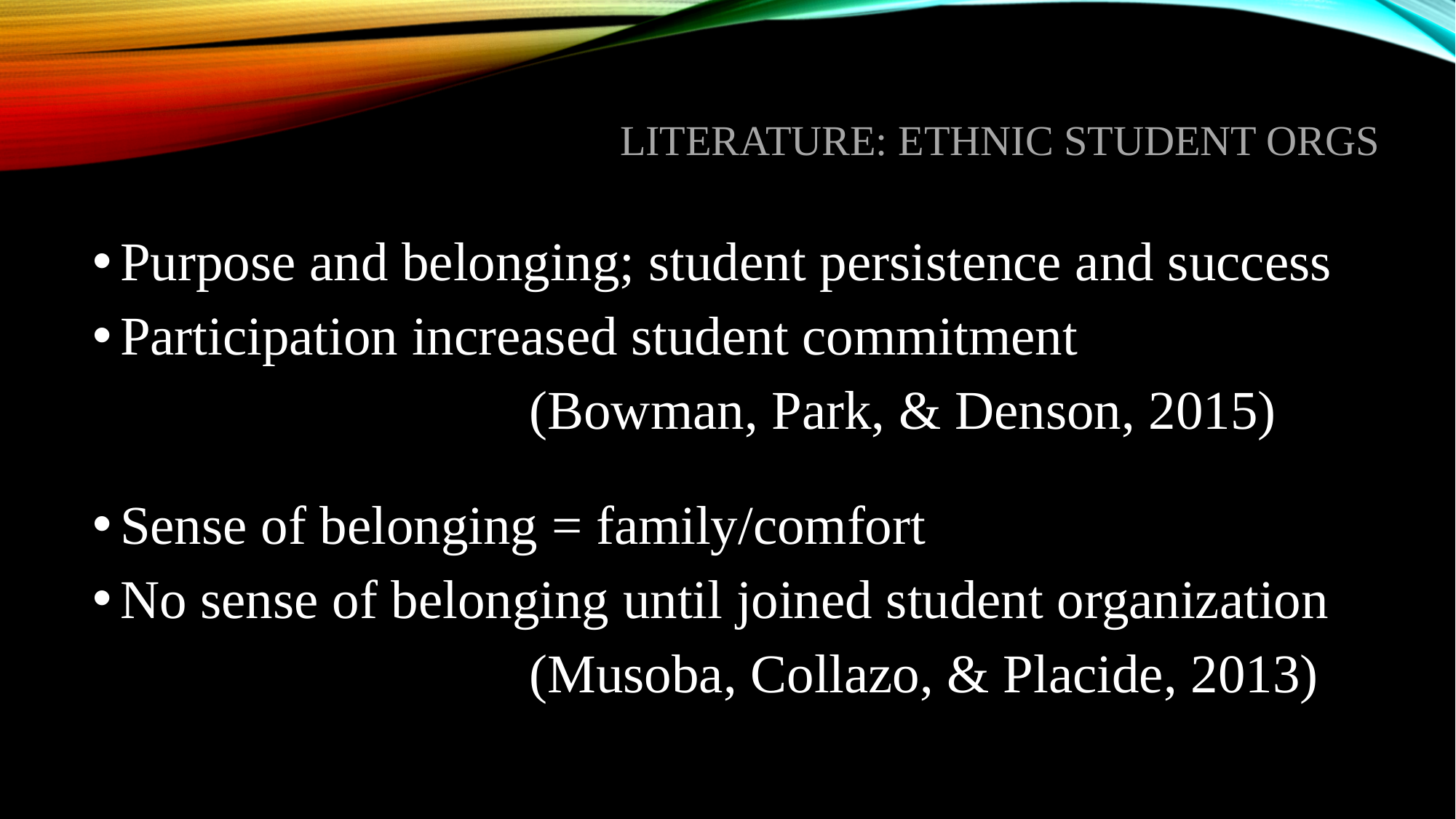

# Literature: Ethnic student orgs
Purpose and belonging; student persistence and success
Participation increased student commitment
				(Bowman, Park, & Denson, 2015)

Sense of belonging = family/comfort
No sense of belonging until joined student organization
				(Musoba, Collazo, & Placide, 2013)